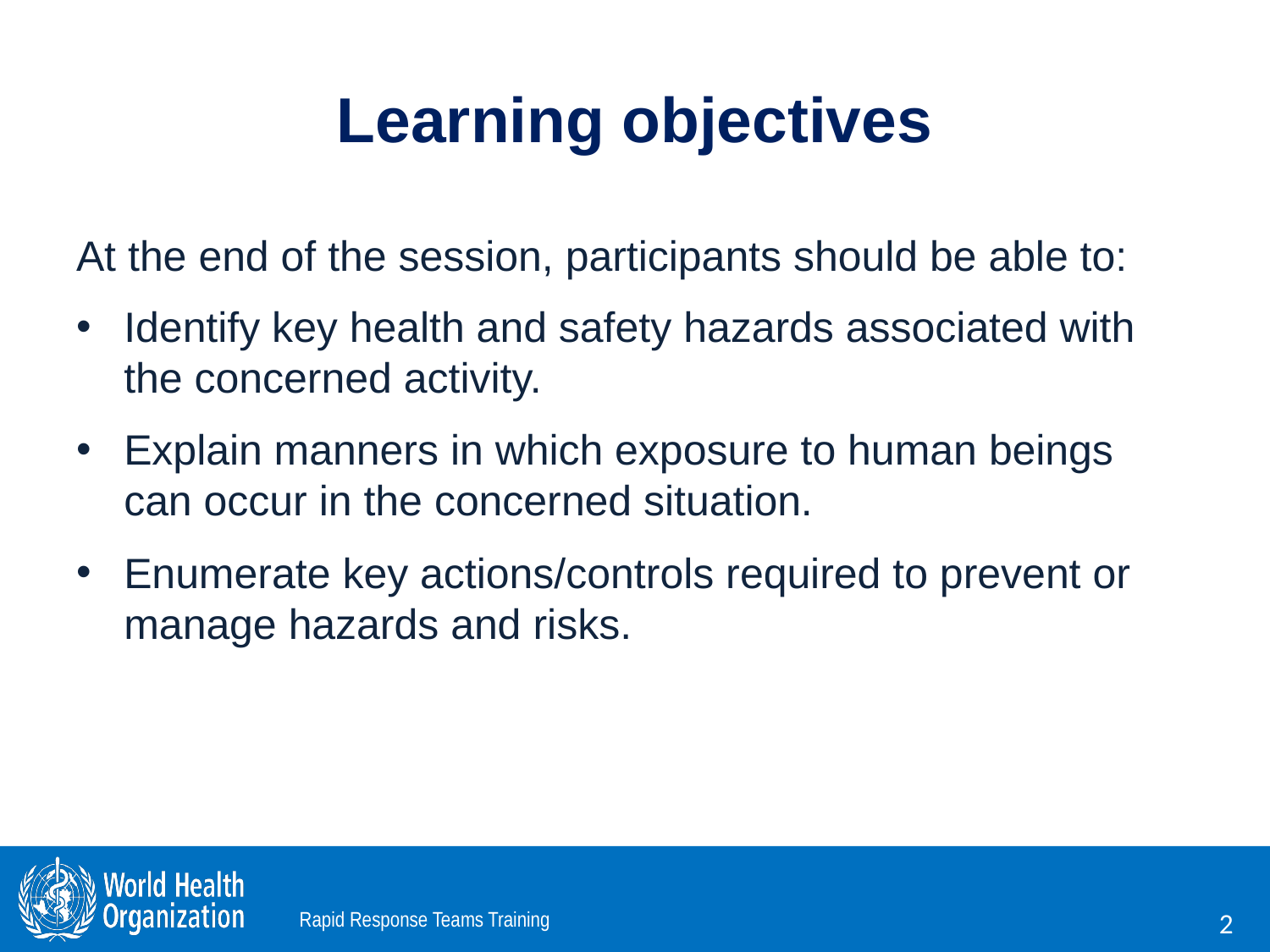

# Learning objectives
At the end of the session, participants should be able to:
Identify key health and safety hazards associated with the concerned activity.
Explain manners in which exposure to human beings can occur in the concerned situation.
Enumerate key actions/controls required to prevent or manage hazards and risks.